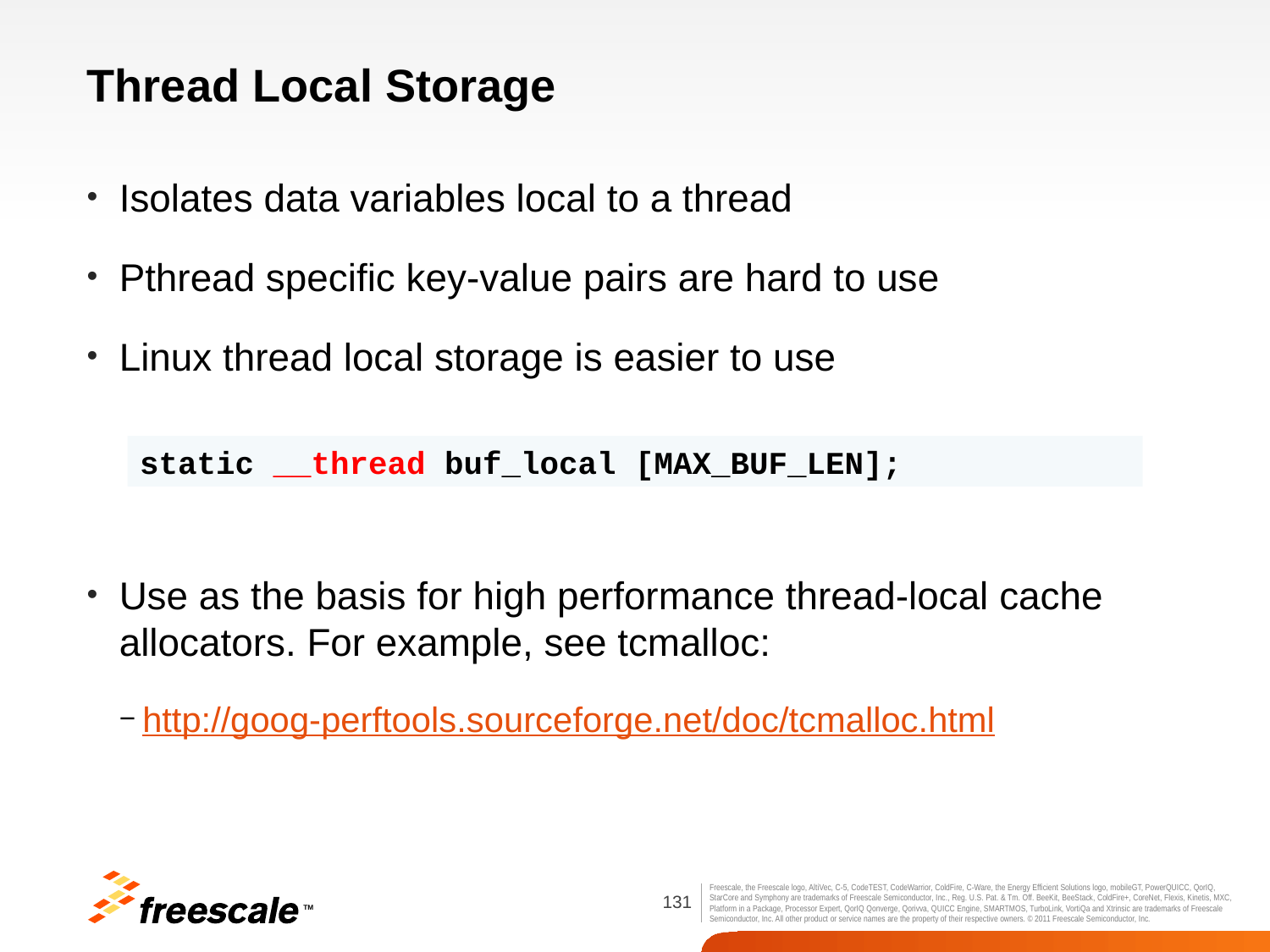

# Thread Local Storage
Isolates data variables local to a thread
Pthread specific key-value pairs are hard to use
Linux thread local storage is easier to use

Use as the basis for high performance thread-local cache allocators. For example, see tcmalloc:
http://goog-perftools.sourceforge.net/doc/tcmalloc.html
static __thread buf_local [MAX_BUF_LEN];